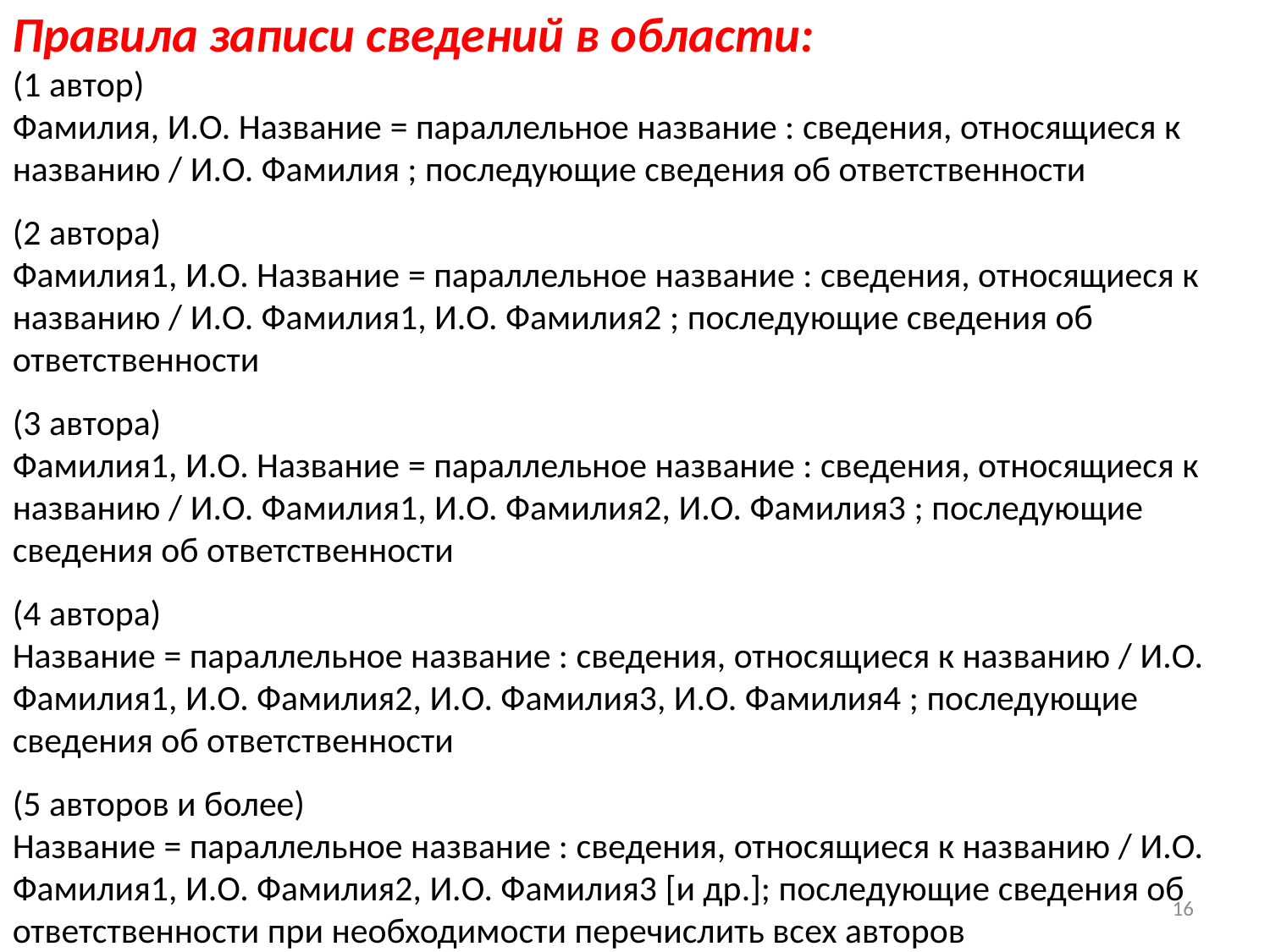

Правила записи сведений в области:
(1 автор)
Фамилия, И.О. Название = параллельное название : сведения, относящиеся к названию / И.О. Фамилия ; последующие сведения об ответственности
(2 автора)
Фамилия1, И.О. Название = параллельное название : сведения, относящиеся к названию / И.О. Фамилия1, И.О. Фамилия2 ; последующие сведения об ответственности
(3 автора)
Фамилия1, И.О. Название = параллельное название : сведения, относящиеся к названию / И.О. Фамилия1, И.О. Фамилия2, И.О. Фамилия3 ; последующие сведения об ответственности
(4 автора)
Название = параллельное название : сведения, относящиеся к названию / И.О. Фамилия1, И.О. Фамилия2, И.О. Фамилия3, И.О. Фамилия4 ; последующие сведения об ответственности
(5 авторов и более)
Название = параллельное название : сведения, относящиеся к названию / И.О. Фамилия1, И.О. Фамилия2, И.О. Фамилия3 [и др.]; последующие сведения об ответственности при необходимости перечислить всех авторов
16